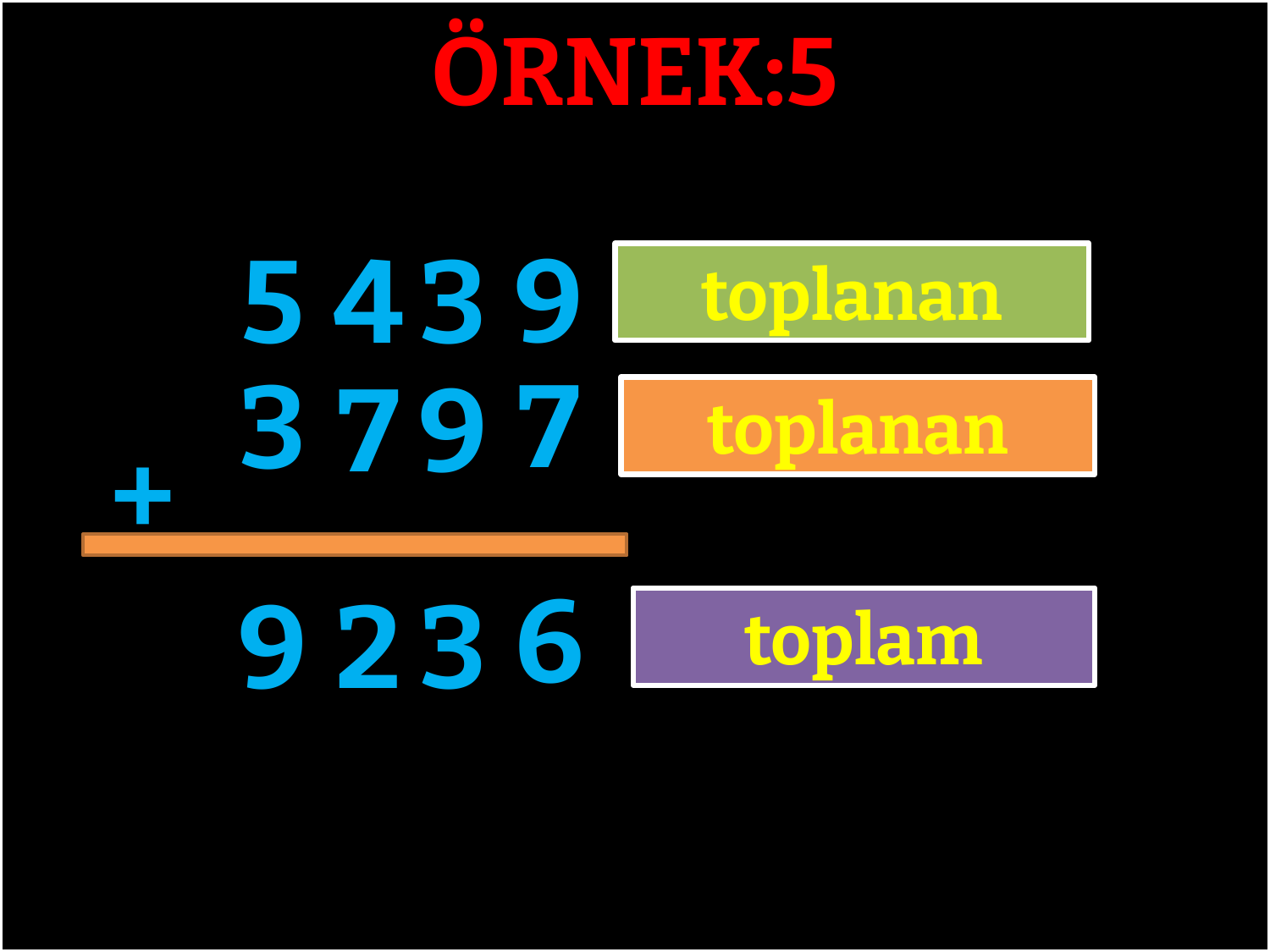

ÖRNEK:5
9
5
4
3
toplanan
#
7
3
7
9
toplanan
+

6
9
2
3
toplam